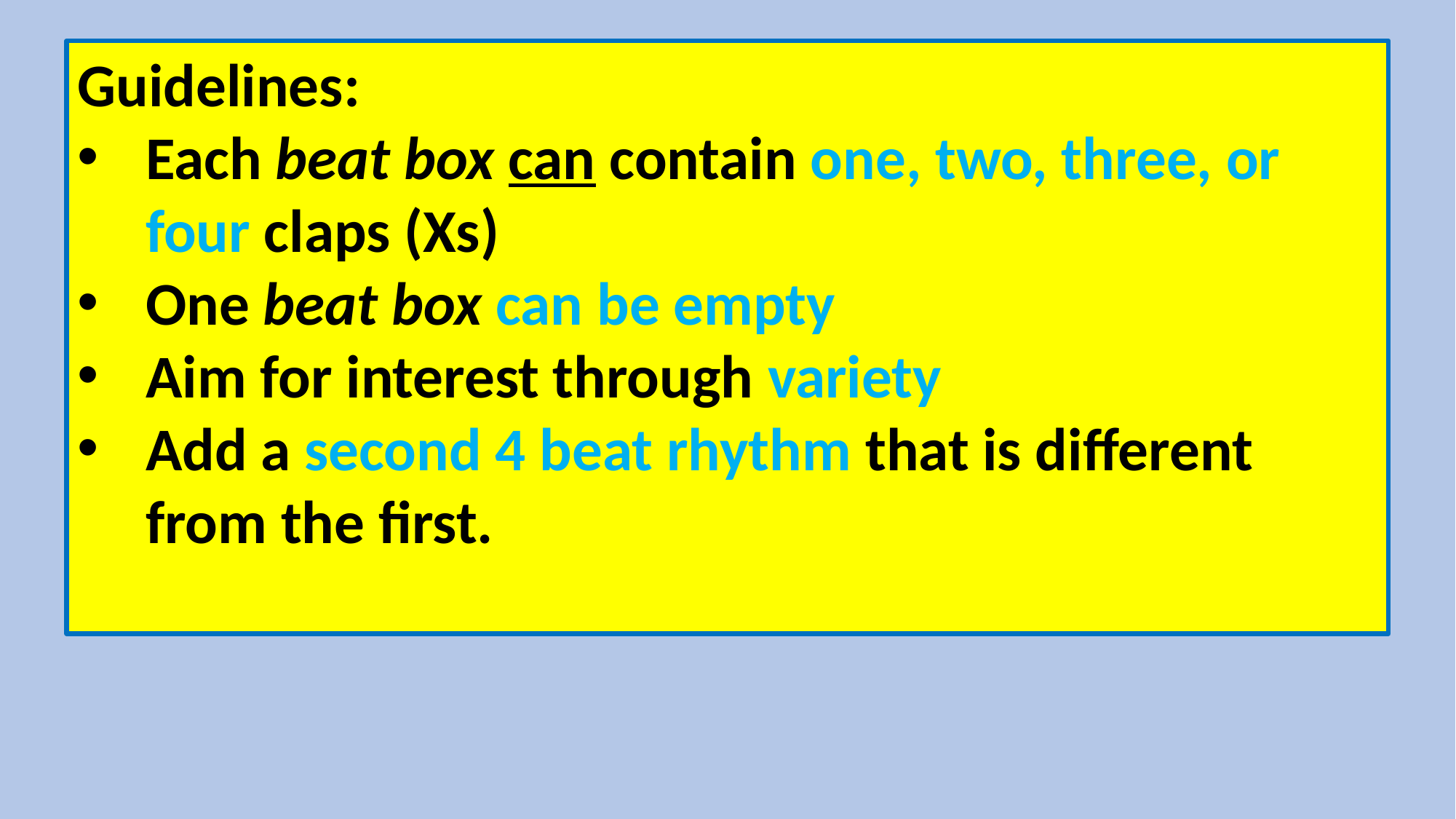

Guidelines:
Each beat box can contain one, two, three, or four claps (Xs)
One beat box can be empty
Aim for interest through variety
Add a second 4 beat rhythm that is different from the first.